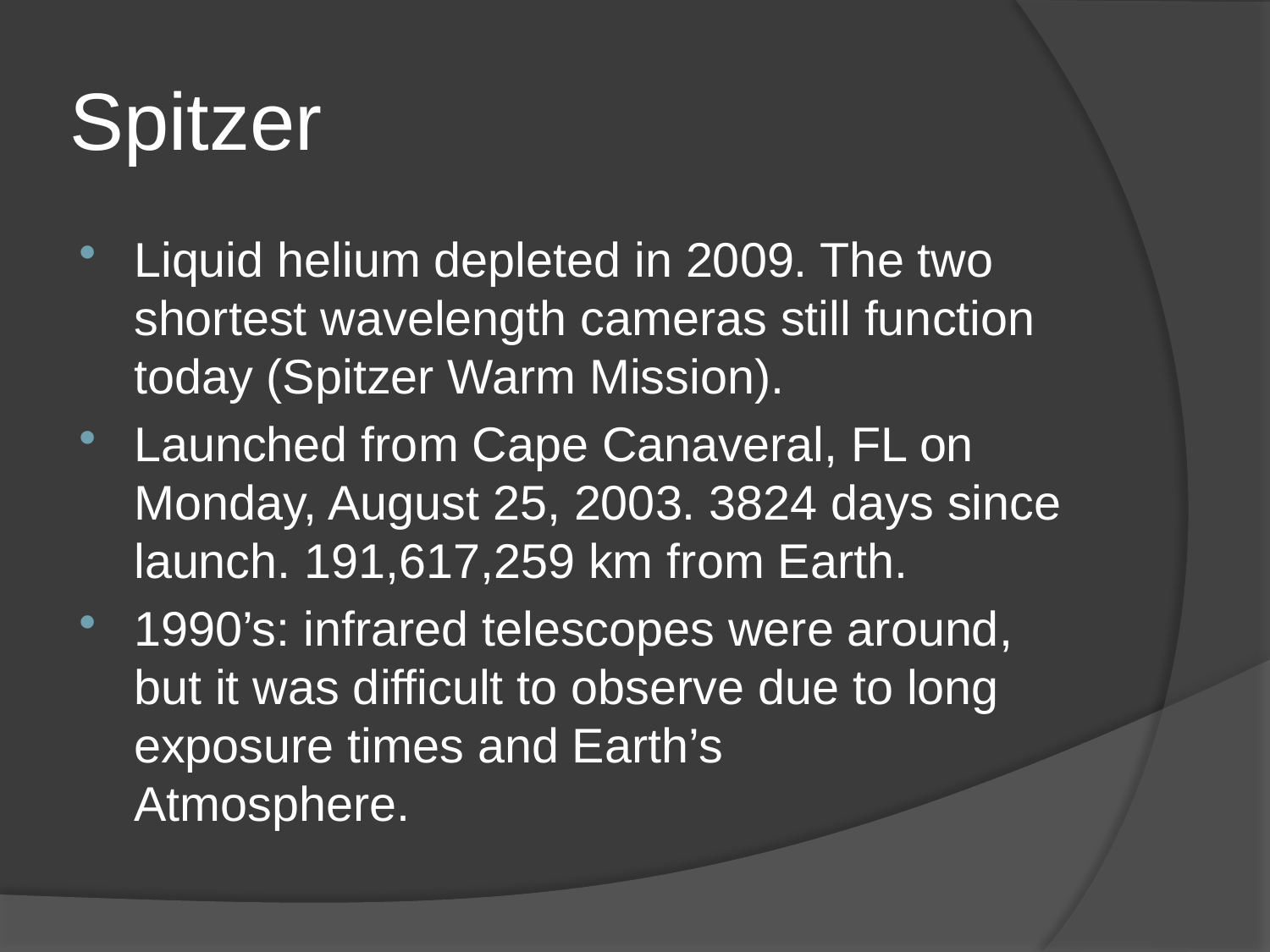

# Spitzer
Liquid helium depleted in 2009. The two shortest wavelength cameras still function today (Spitzer Warm Mission).
Launched from Cape Canaveral, FL on Monday, August 25, 2003. 3824 days since launch. 191,617,259 km from Earth.
1990’s: infrared telescopes were around, but it was difficult to observe due to long exposure times and Earth’s
Atmosphere.